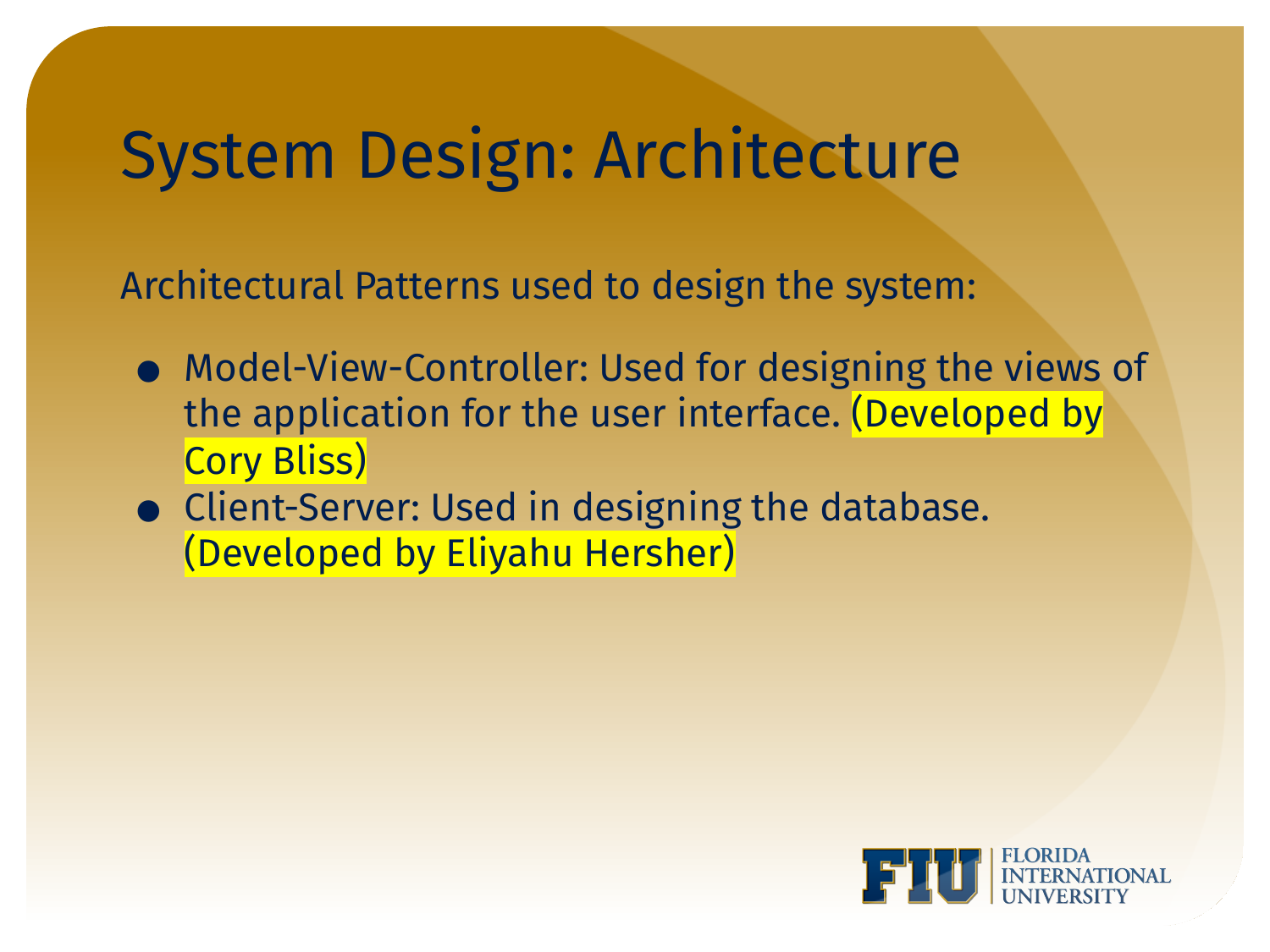

# System Design: Architecture
Architectural Patterns used to design the system:
Model-View-Controller: Used for designing the views of the application for the user interface. (Developed by Cory Bliss)
Client-Server: Used in designing the database. (Developed by Eliyahu Hersher)